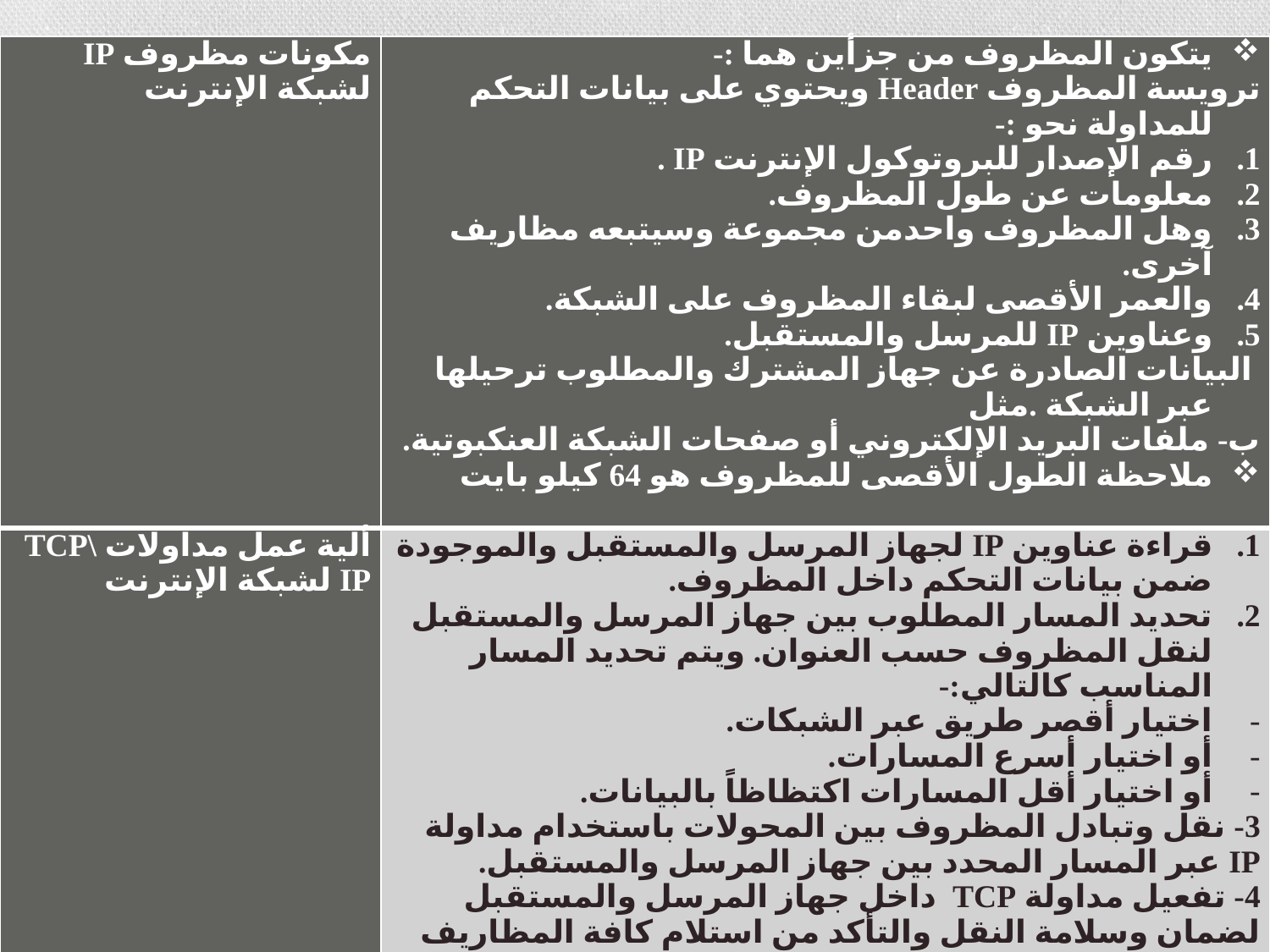

| مكونات مظروف IP لشبكة الإنترنت | يتكون المظروف من جزأين هما :- ترويسة المظروف Header ويحتوي على بيانات التحكم للمداولة نحو :- رقم الإصدار للبروتوكول الإنترنت IP . معلومات عن طول المظروف. وهل المظروف واحدمن مجموعة وسيتبعه مظاريف آخرى. والعمر الأقصى لبقاء المظروف على الشبكة. وعناوين IP للمرسل والمستقبل. البيانات الصادرة عن جهاز المشترك والمطلوب ترحيلها عبر الشبكة .مثل ب- ملفات البريد الإلكتروني أو صفحات الشبكة العنكبوتية. ملاحظة الطول الأقصى للمظروف هو 64 كيلو بايت |
| --- | --- |
| ألية عمل مداولات TCP\IP لشبكة الإنترنت | قراءة عناوين IP لجهاز المرسل والمستقبل والموجودة ضمن بيانات التحكم داخل المظروف. تحديد المسار المطلوب بين جهاز المرسل والمستقبل لنقل المظروف حسب العنوان. ويتم تحديد المسار المناسب كالتالي:- اختيار أقصر طريق عبر الشبكات. أو اختيار أسرع المسارات. أو اختيار أقل المسارات اكتظاظاً بالبيانات. 3- نقل وتبادل المظروف بين المحولات باستخدام مداولة IP عبر المسار المحدد بين جهاز المرسل والمستقبل. 4- تفعيل مداولة TCP داخل جهاز المرسل والمستقبل لضمان وسلامة النقل والتأكد من استلام كافة المظاريف وعدم وجود اخطاء في البيانات من خلال تبادل رسائل خاصة بمداولة TCP بين جهازي الحاسب 5- يتم تسلميه لمداولة طبقة التطبيقات والتي تستخرج محتواه وتقوم بتفعيل التطبيق |